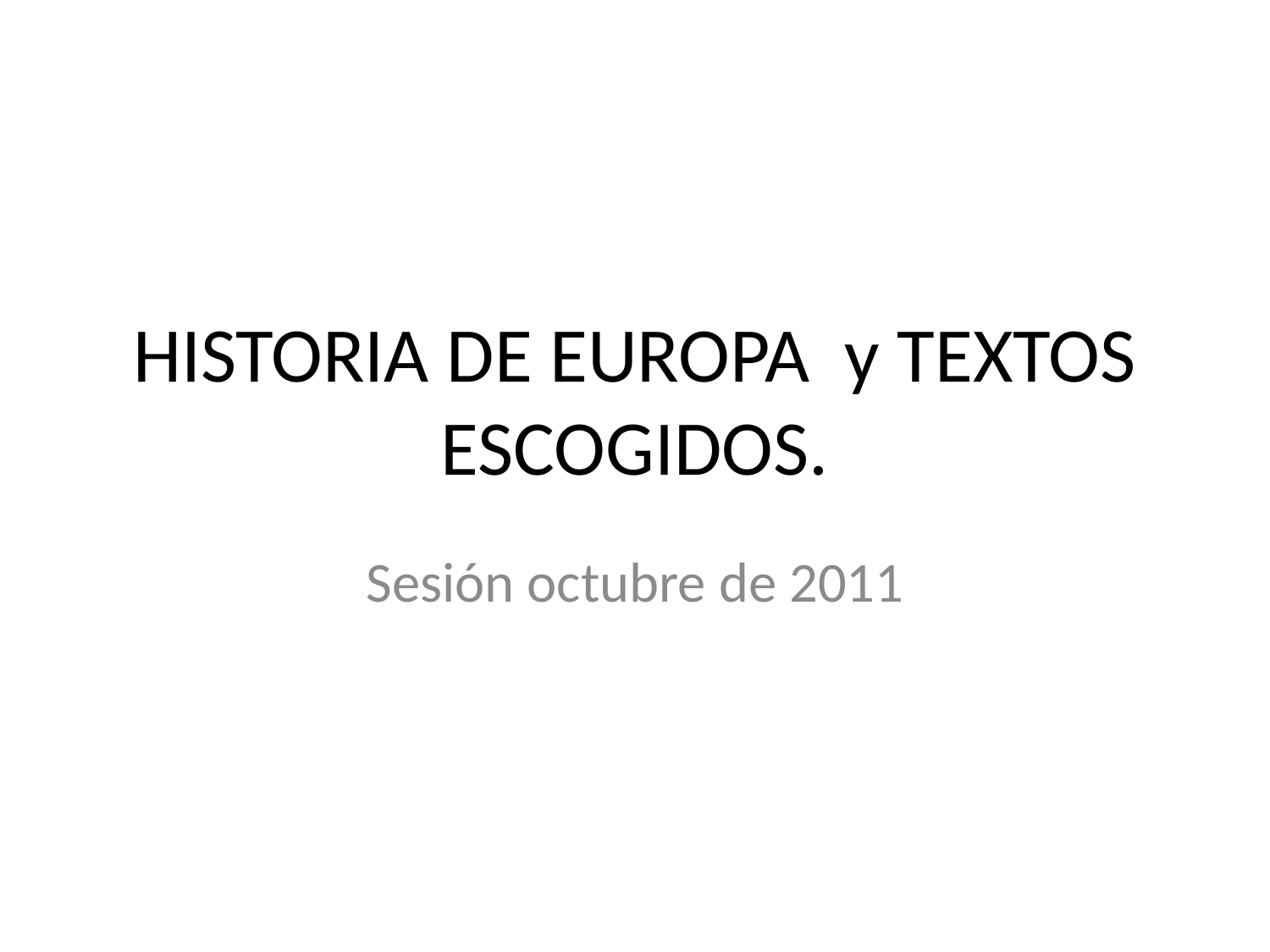

# HISTORIA DE EUROPA  y TEXTOS ESCOGIDOS.
Sesión octubre de 2011